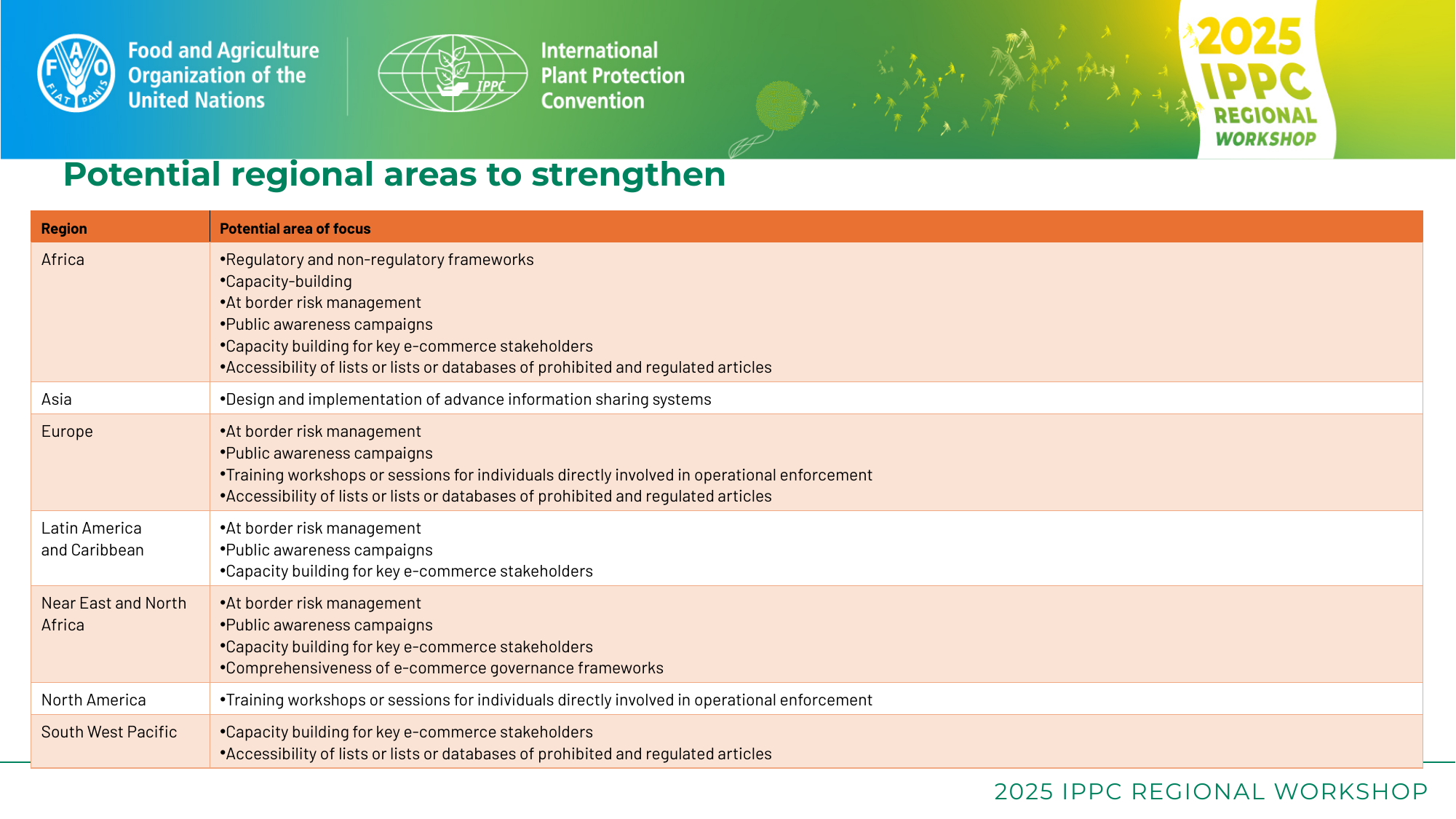

# Potential regional areas to strengthen​ ​
| Region ​ | Potential area of focus​ |
| --- | --- |
| Africa​ | Regulatory and non-regulatory frameworks​ Capacity-building​ At border risk management​ Public awareness campaigns ​ Capacity building for key e-commerce stakeholders​ Accessibility of lists or lists or databases of prohibited and regulated articles​ |
| Asia​ | Design and implementation of advance information sharing systems​ |
| Europe​ | At border risk management ​ Public awareness campaigns​ Training workshops or sessions for individuals directly involved in operational enforcement​ Accessibility of lists or lists or databases of prohibited and regulated articles​ |
| Latin America and Caribbean​ | At border risk management​ Public awareness campaigns​ Capacity building for key e-commerce stakeholders​ |
| Near East and North Africa​ | At border risk management​ Public awareness campaigns​ Capacity building for key e-commerce stakeholders​ Comprehensiveness of e-commerce governance frameworks ​ |
| North America​ | Training workshops or sessions for individuals directly involved in operational enforcement​ |
| South West Pacific​ | Capacity building for key e-commerce stakeholders​ Accessibility of lists or lists or databases of prohibited and regulated articles​ |